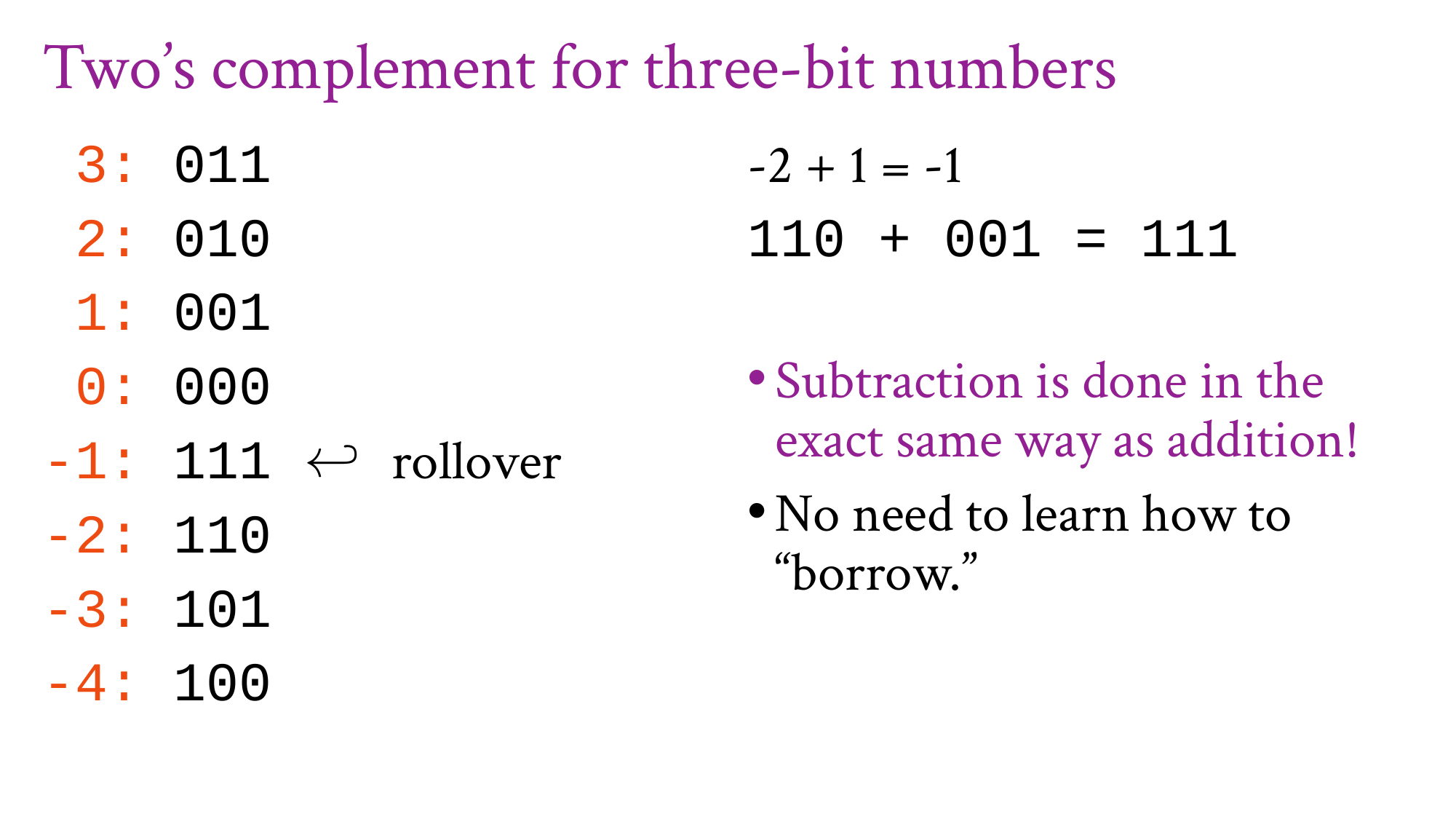

# Two’s complement for three-bit numbers
 3: 011
 2: 010
 1: 001
 0: 000
-1: 111 ↩︎ rollover
-2: 110
-3: 101
-4: 100
-2 + 1 = -1
110 + 001 = 111

Subtraction is done in the exact same way as addition!
No need to learn how to “borrow.”